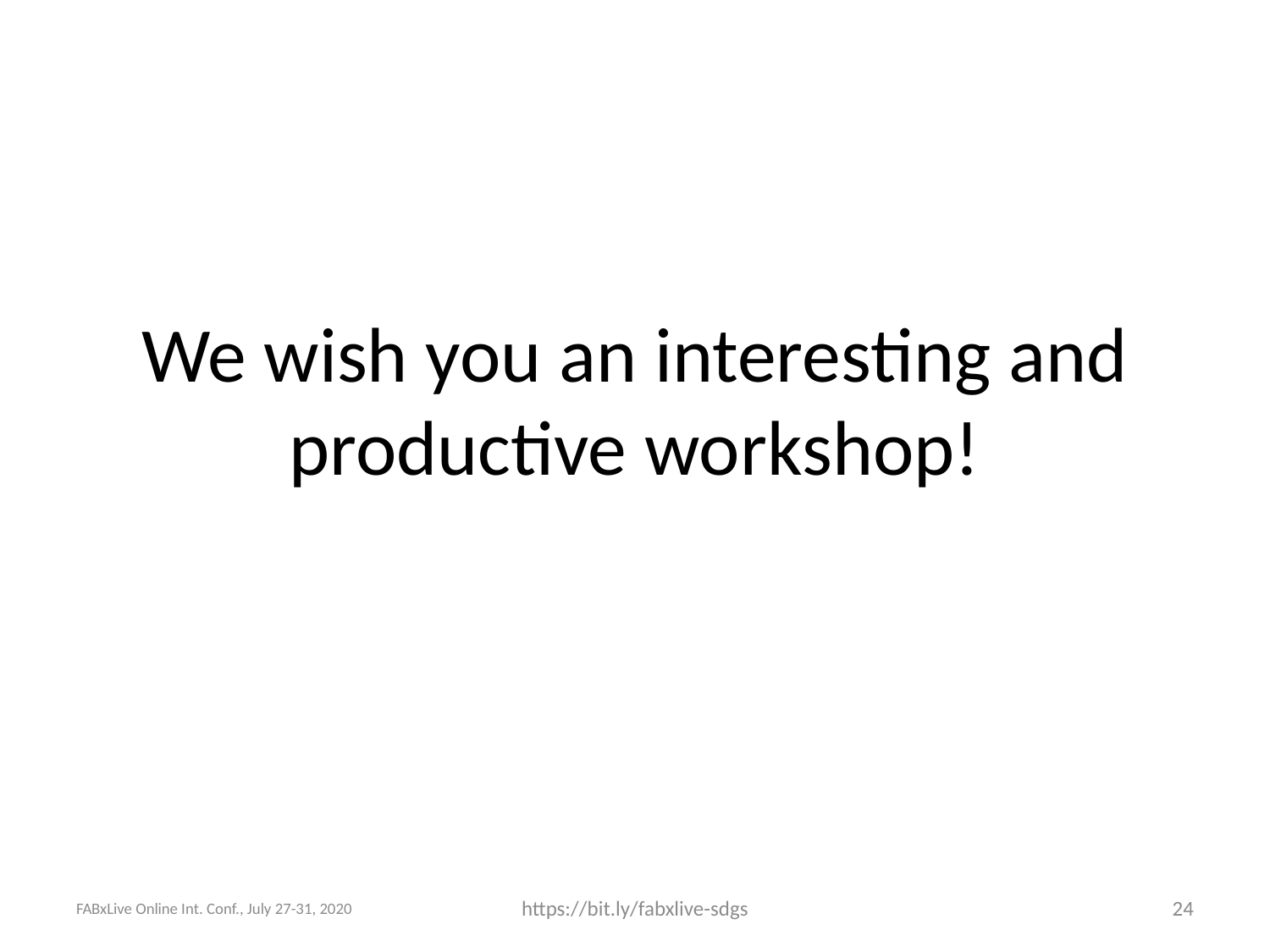

# We wish you an interesting and productive workshop!

FABxLive Online Int. Conf., July 27-31, 2020
https://bit.ly/fabxlive-sdgs
24